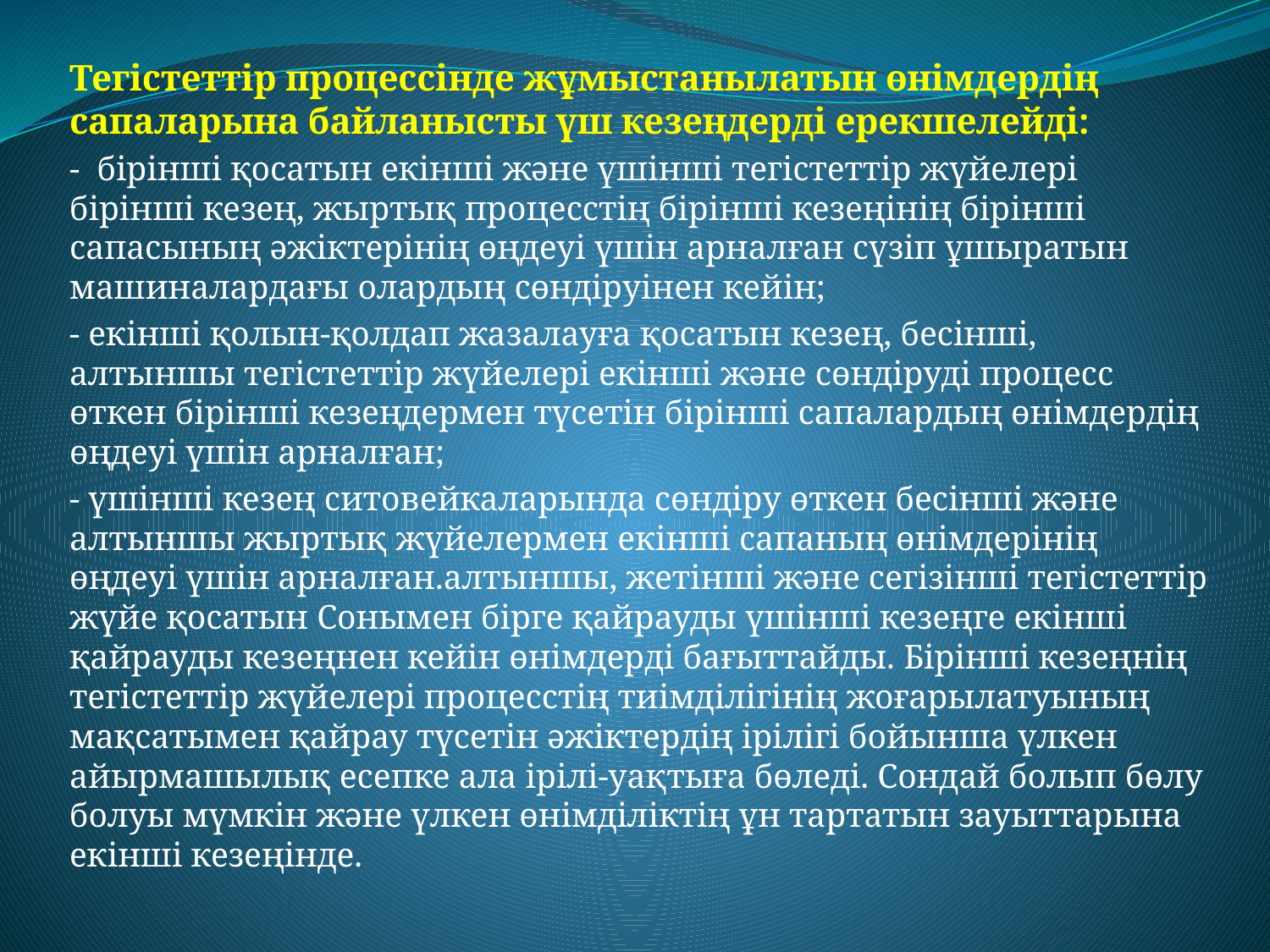

Тегiстеттiр процессiнде жұмыстанылатын өнiмдердiң сапаларына байланысты үш кезеңдердi ерекшелейдi:
-  бiрiншi қосатын екiншi және үшiншi тегiстеттiр жүйелерi бiрiншi кезең, жыртық процесстiң бiрiншi кезеңiнiң бiрiншi сапасының әжiктерiнiң өңдеуi үшiн арналған сүзiп ұшыратын машиналардағы олардың сөндiруiнен кейiн;
- екiншi қолын-қолдап жазалауға қосатын кезең, бесiншi, алтыншы тегiстеттiр жүйелерi екiншi және сөндiрудi процесс өткен бiрiншi кезеңдермен түсетiн бiрiншi сапалардың өнiмдердiң өңдеуi үшiн арналған;
- үшiншi кезең ситовейкаларында сөндiру өткен бесiншi және алтыншы жыртық жүйелермен екiншi сапаның өнiмдерiнiң өңдеуi үшiн арналған.алтыншы, жетiншi және сегiзiншi тегiстеттiр жүйе қосатын Сонымен бiрге қайрауды үшiншi кезеңге екiншi қайрауды кезеңнен кейiн өнiмдердi бағыттайды. Бiрiншi кезеңнiң тегiстеттiр жүйелерi процесстiң тиiмдiлiгiнiң жоғарылатуының мақсатымен қайрау түсетiн әжiктердiң iрiлiгi бойынша үлкен айырмашылық есепке ала iрiлi-уақтыға бөледi. Сондай болып бөлу болуы мүмкiн және үлкен өнiмдiлiктiң ұн тартатын зауыттарына екiншi кезеңiнде.